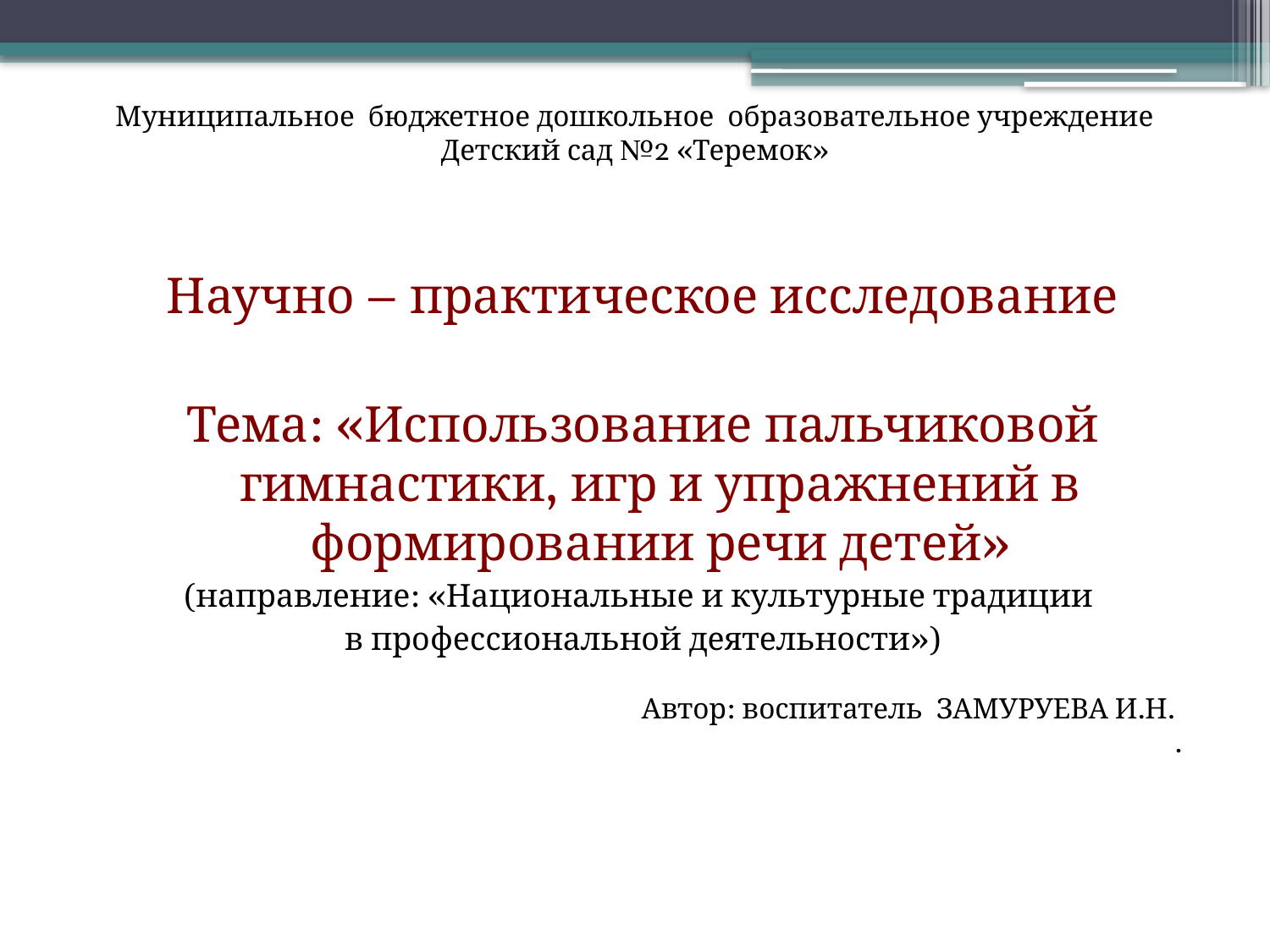

# Муниципальное  бюджетное дошкольное  образовательное учреждение Детский сад №2 «Теремок»
Научно – практическое исследование

Тема: «Использование пальчиковой гимнастики, игр и упражнений в формировании речи детей»
(направление: «Национальные и культурные традиции
в профессиональной деятельности»)

Автор: воспитатель  ЗАМУРУЕВА И.Н.
.